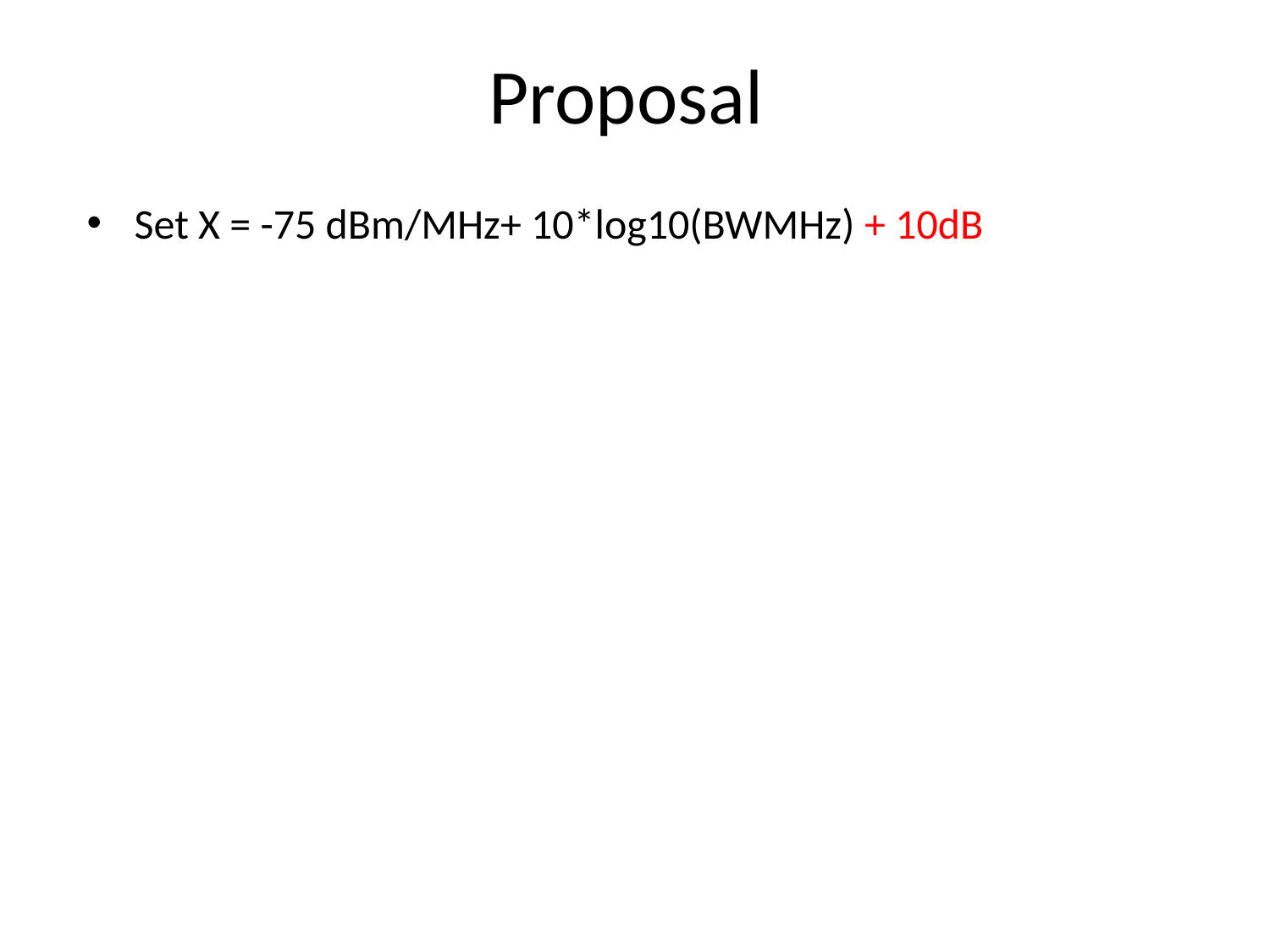

# Proposal
Set X = -75 dBm/MHz+ 10*log10(BWMHz) + 10dB